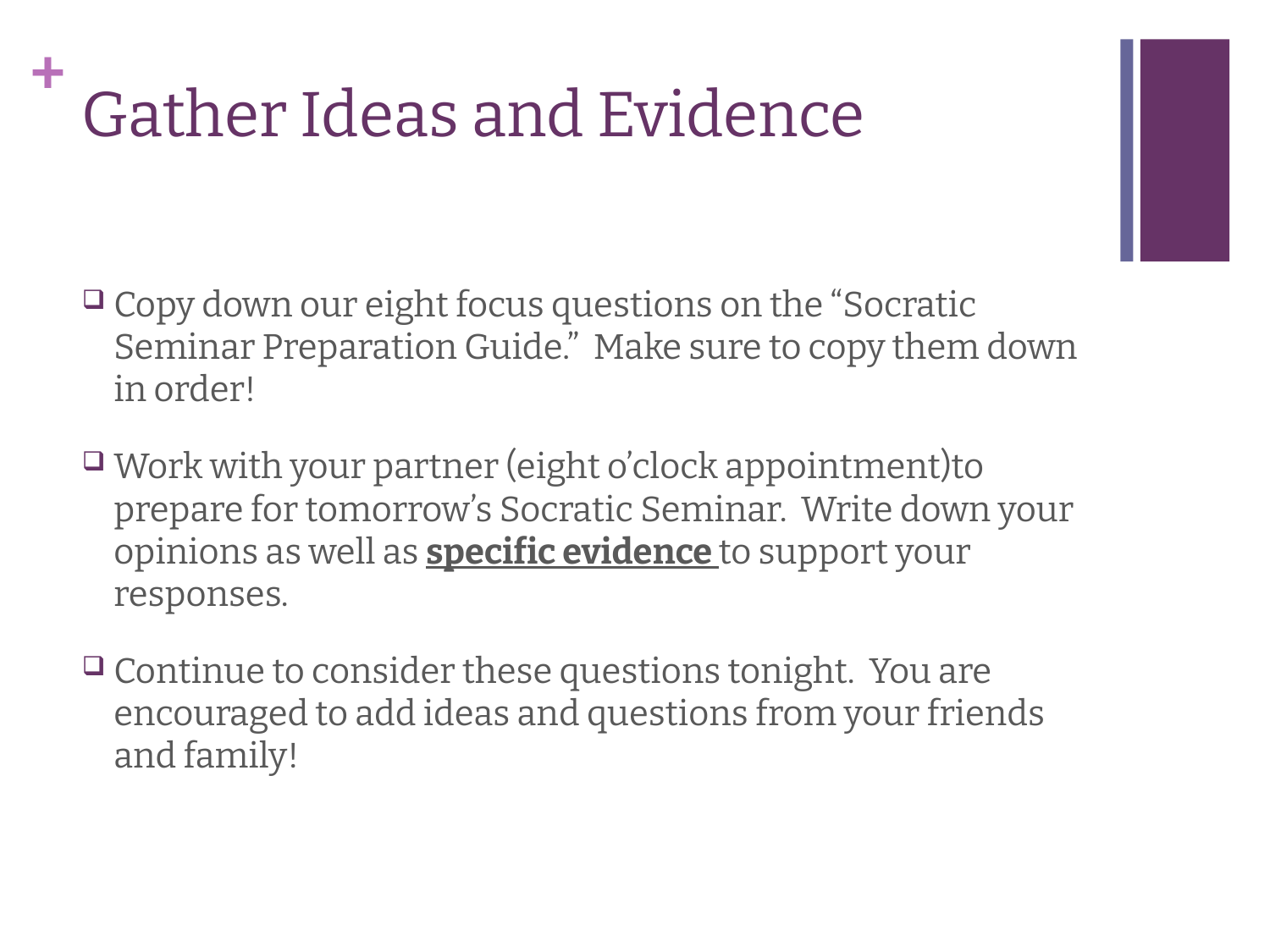

# Gather Ideas and Evidence
Copy down our eight focus questions on the “Socratic Seminar Preparation Guide.”  Make sure to copy them down in order!
Work with your partner (eight o’clock appointment)to prepare for tomorrow’s Socratic Seminar.  Write down your opinions as well as specific evidence to support your responses.
Continue to consider these questions tonight.  You are encouraged to add ideas and questions from your friends and family!